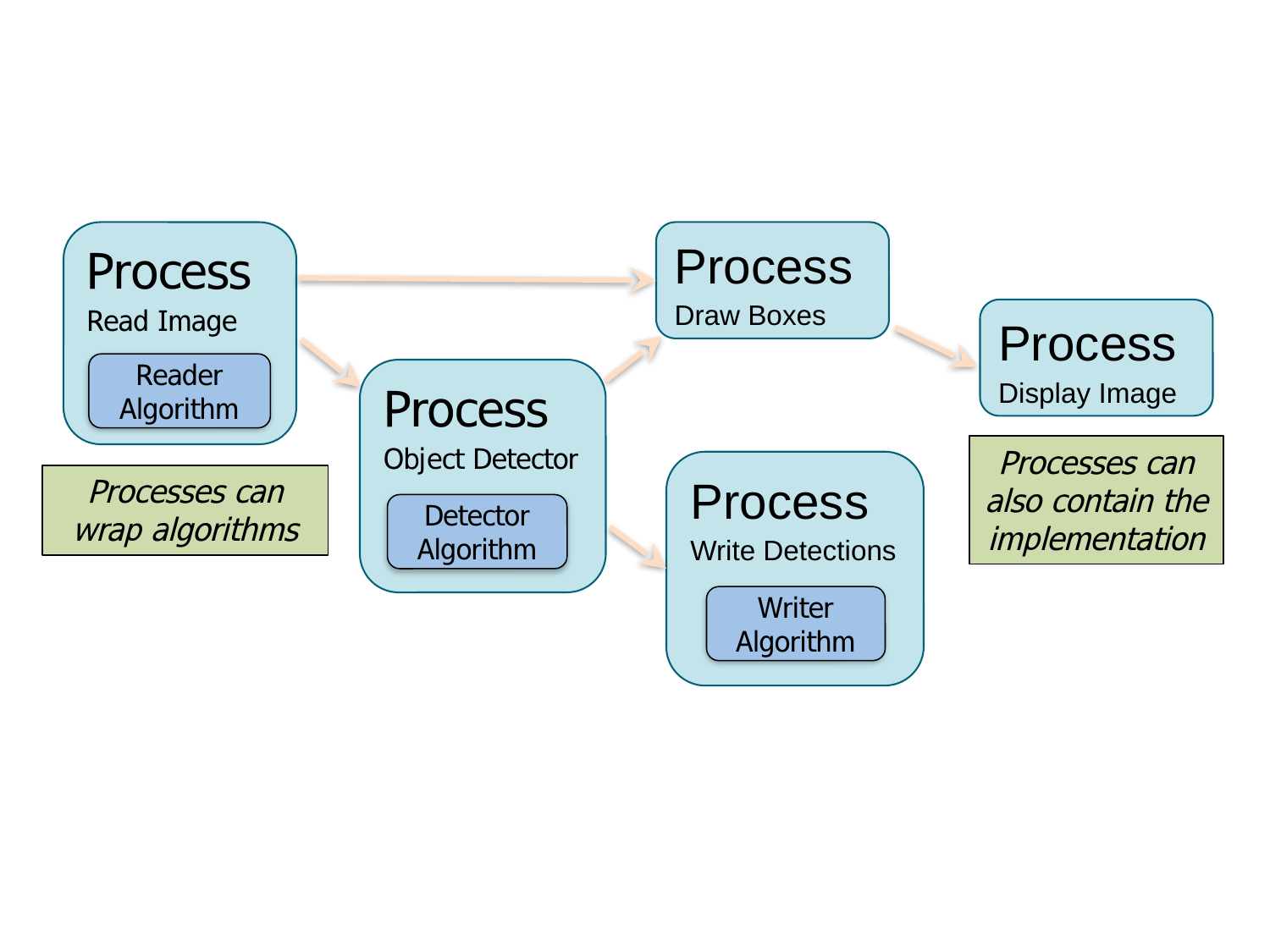

Process
Read Image
Process
Draw Boxes
Process
Display Image
Reader Algorithm
Process
Object Detector
Processes can also contain the implementation
Process
Write Detections
Processes can wrap algorithms
Detector Algorithm
Writer Algorithm